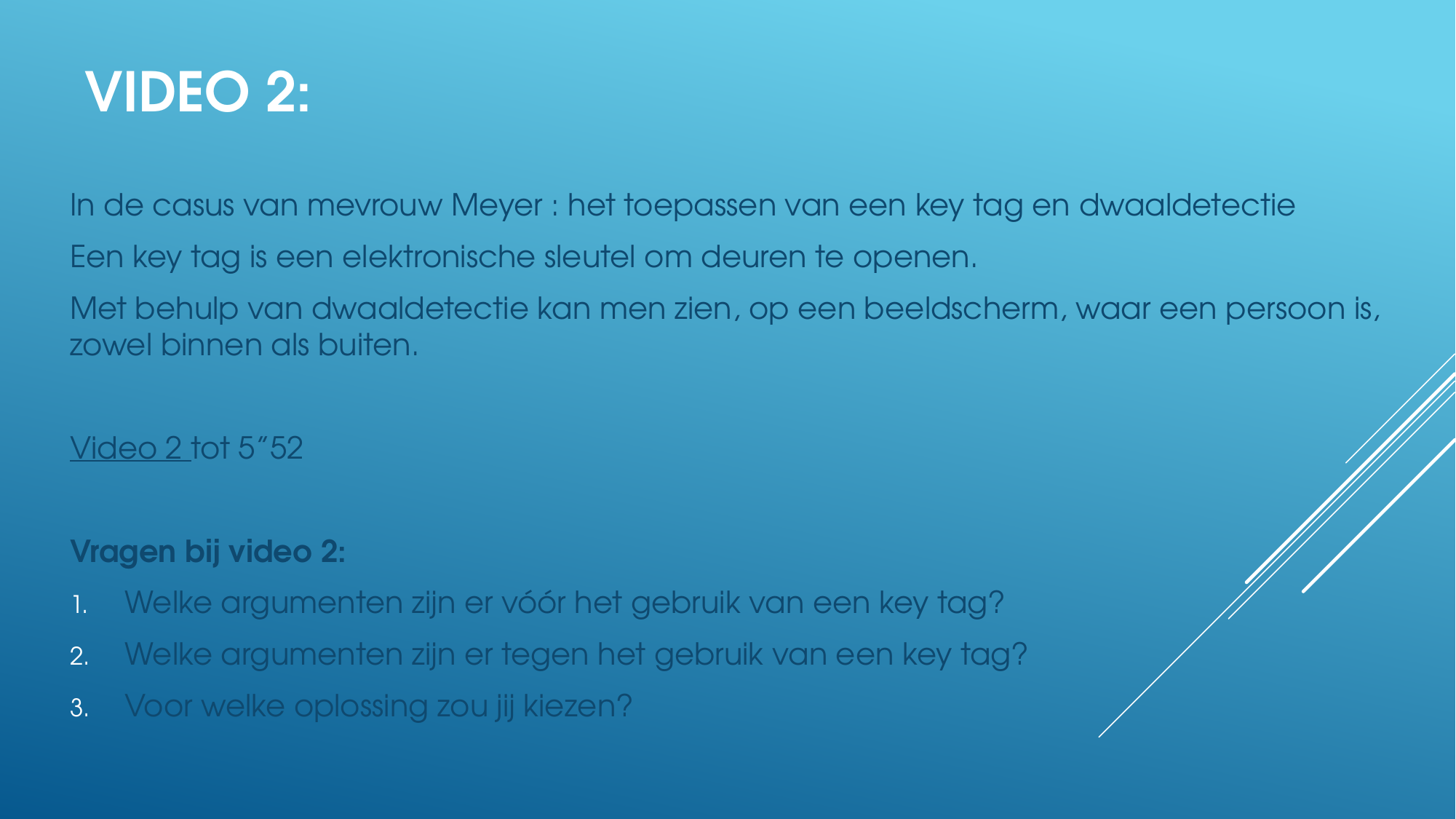

# Video 2:
In de casus van mevrouw Meyer : het toepassen van een key tag en dwaaldetectie
Een key tag is een elektronische sleutel om deuren te openen.
Met behulp van dwaaldetectie kan men zien, op een beeldscherm, waar een persoon is, zowel binnen als buiten.

Video 2 tot 5”52

Vragen bij video 2:
Welke argumenten zijn er vóór het gebruik van een key tag?
Welke argumenten zijn er tegen het gebruik van een key tag?
Voor welke oplossing zou jij kiezen?